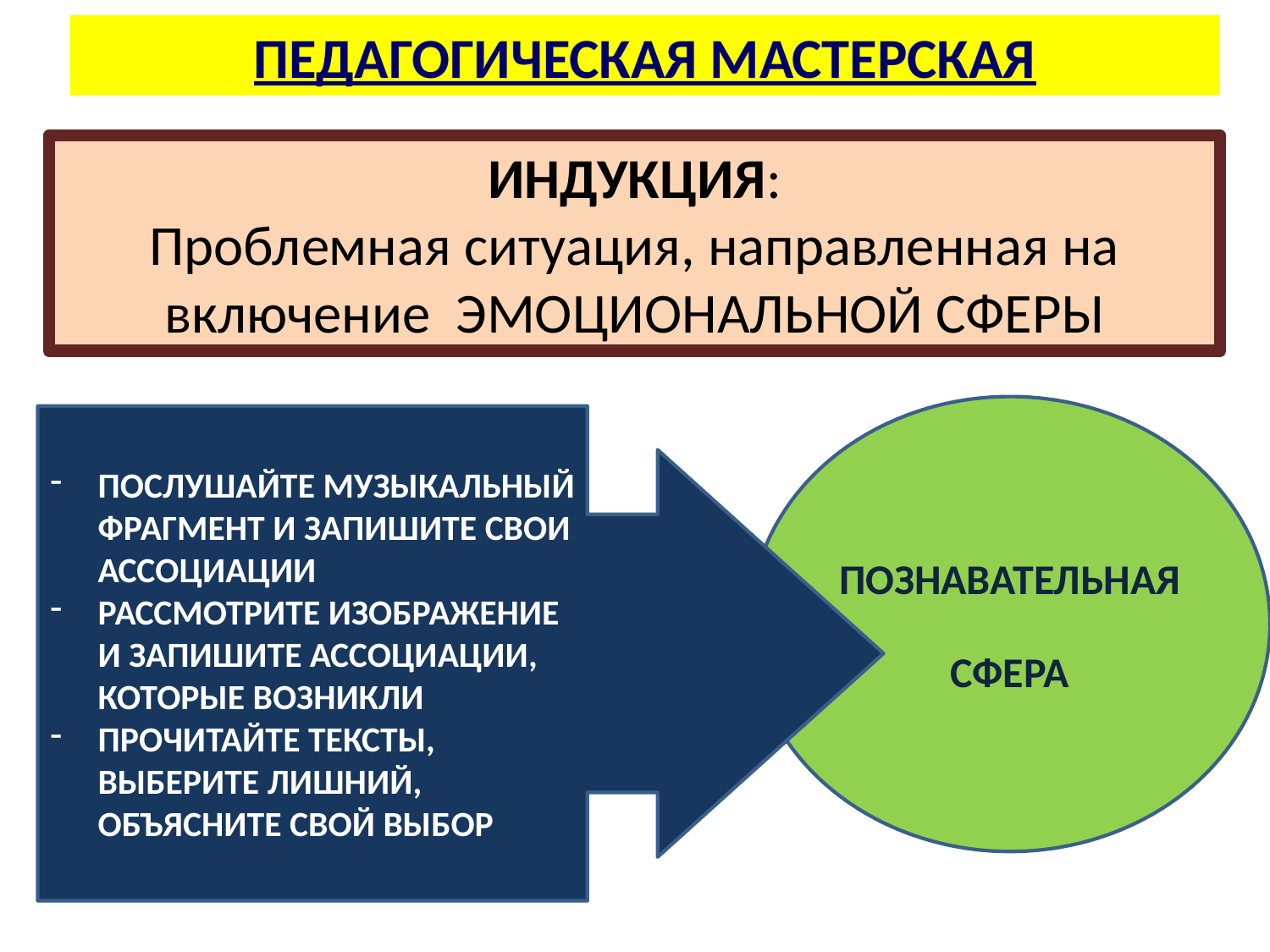

ПЕДАГОГИЧЕСКАЯ МАСТЕРСКАЯ
ИНДУКЦИЯ:
Проблемная ситуация, направленная на включение  ЭМОЦИОНАЛЬНОЙ СФЕРЫ
ПОЗНАВАТЕЛЬНАЯ

СФЕРА
ПОСЛУШАЙТЕ МУЗЫКАЛЬНЫЙ ФРАГМЕНТ И ЗАПИШИТЕ СВОИ АССОЦИАЦИИ
РАССМОТРИТЕ ИЗОБРАЖЕНИЕ И ЗАПИШИТЕ АССОЦИАЦИИ, КОТОРЫЕ ВОЗНИКЛИ
ПРОЧИТАЙТЕ ТЕКСТЫ, ВЫБЕРИТЕ ЛИШНИЙ, ОБЪЯСНИТЕ СВОЙ ВЫБОР